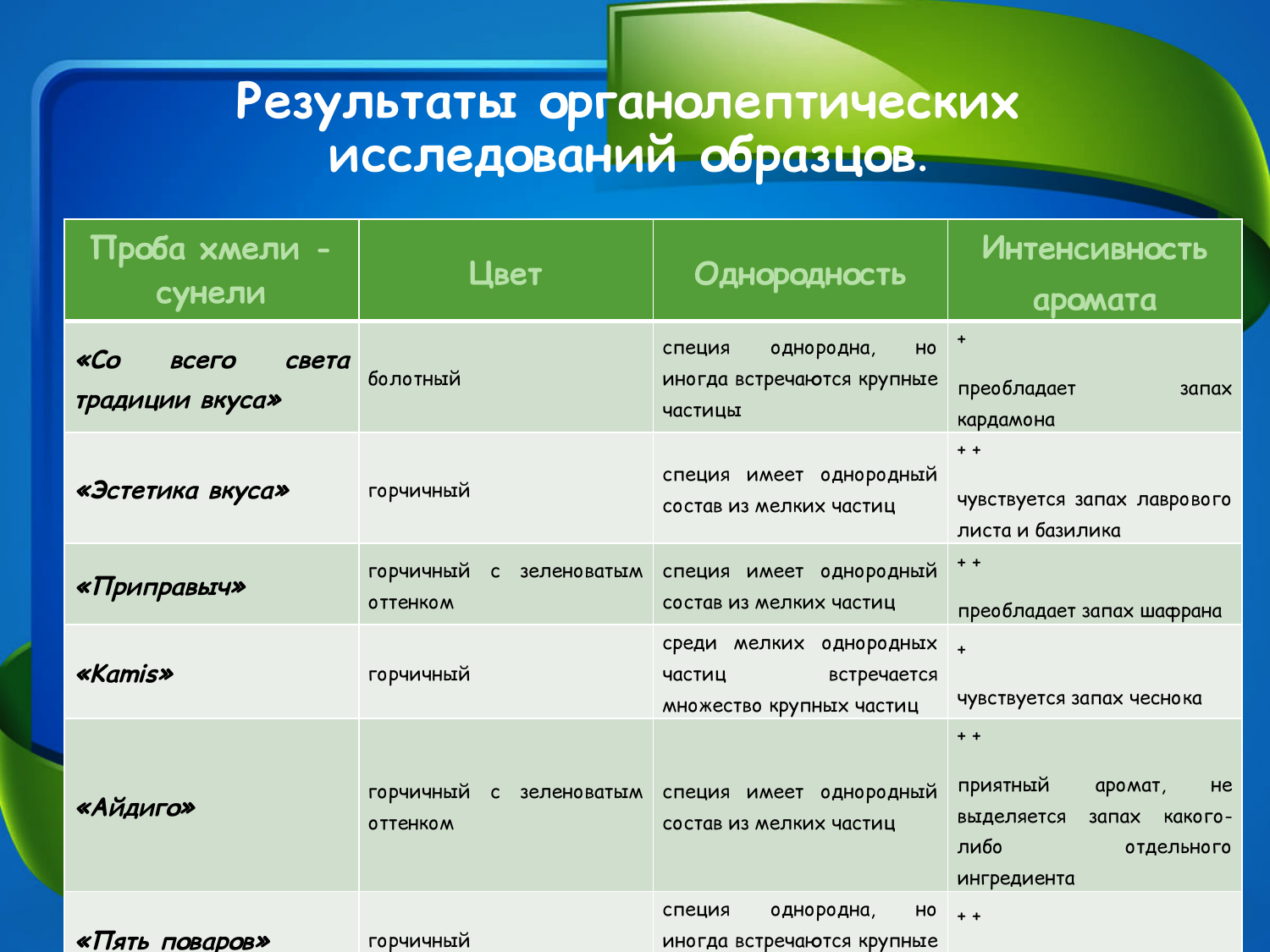

# Результаты органолептических исследований образцов.
| Проба хмели - сунели | Цвет | Однородность | Интенсивность аромата |
| --- | --- | --- | --- |
| «Со всего света традиции вкуса» | болотный | специя однородна, но иногда встречаются крупные частицы | + преобладает запах кардамона |
| «Эстетика вкуса» | горчичный | специя имеет однородный состав из мелких частиц | + + чувствуется запах лаврового листа и базилика |
| «Приправыч» | горчичный с зеленоватым оттенком | специя имеет однородный состав из мелких частиц | + + преобладает запах шафрана |
| «Kamis» | горчичный | среди мелких однородных частиц встречается множество крупных частиц | + чувствуется запах чеснока |
| «Айдиго» | горчичный с зеленоватым оттенком | специя имеет однородный состав из мелких частиц | + + приятный аромат, не выделяется запах какого-либо отдельного ингредиента |
| «Пять поваров» | горчичный | специя однородна, но иногда встречаются крупные частицы | + + преобладает запах базилика |